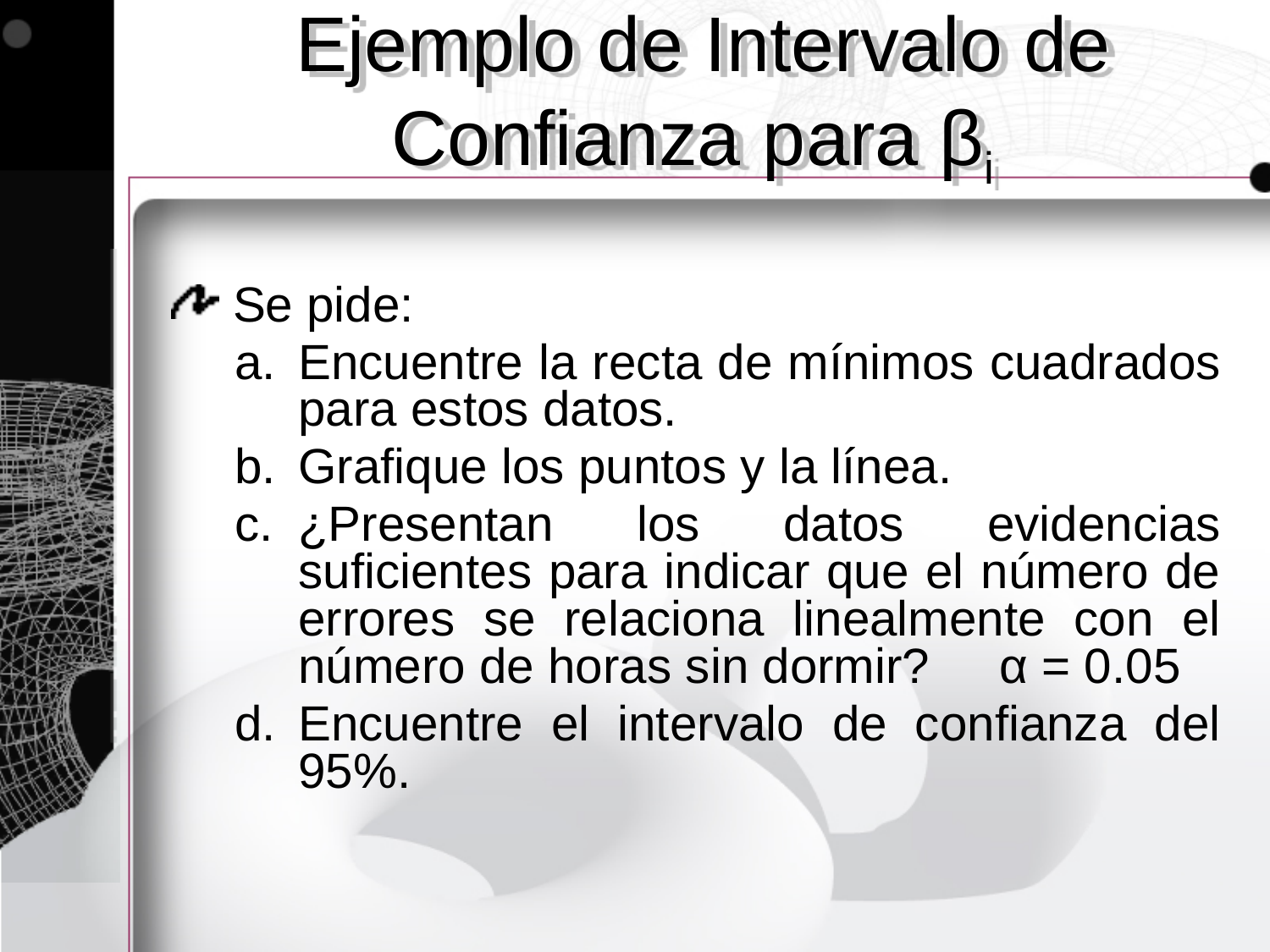

# Ejemplo de Intervalo de Confianza para βi

 Se pide:
Encuentre la recta de mínimos cuadrados para estos datos.
Grafique los puntos y la línea.
¿Presentan los datos evidencias suficientes para indicar que el número de errores se relaciona linealmente con el número de horas sin dormir?     α = 0.05
Encuentre el intervalo de confianza del 95%.